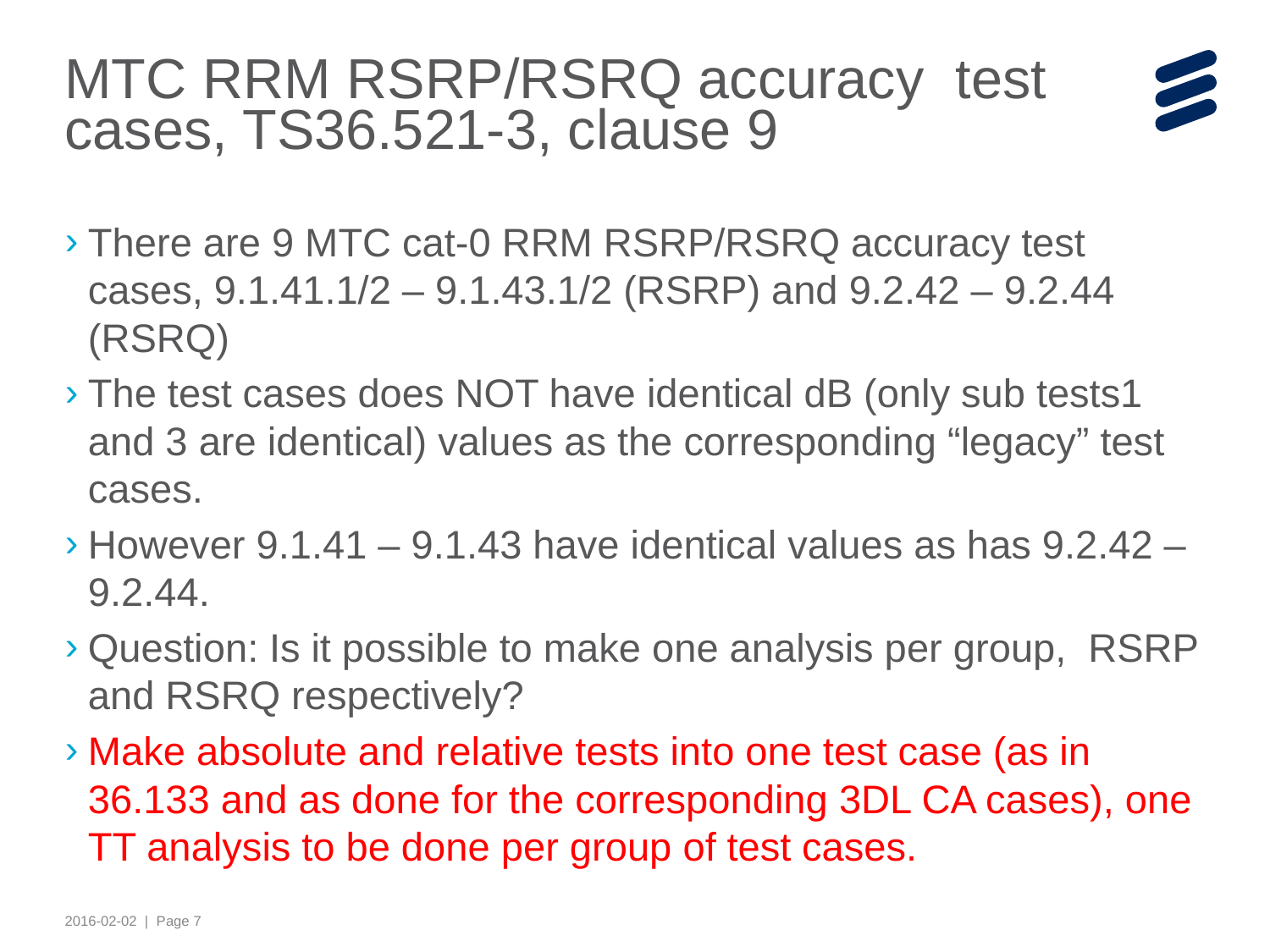

# MTC RRM RSRP/RSRQ accuracy  test cases, TS36.521-3, clause 9
There are 9 MTC cat-0 RRM RSRP/RSRQ accuracy test cases, 9.1.41.1/2 – 9.1.43.1/2 (RSRP) and 9.2.42 – 9.2.44 (RSRQ)
The test cases does NOT have identical dB (only sub tests1 and 3 are identical) values as the corresponding “legacy” test cases.
However 9.1.41 – 9.1.43 have identical values as has 9.2.42 – 9.2.44.
Question: Is it possible to make one analysis per group,  RSRP and RSRQ respectively?
Make absolute and relative tests into one test case (as in 36.133 and as done for the corresponding 3DL CA cases), one TT analysis to be done per group of test cases.